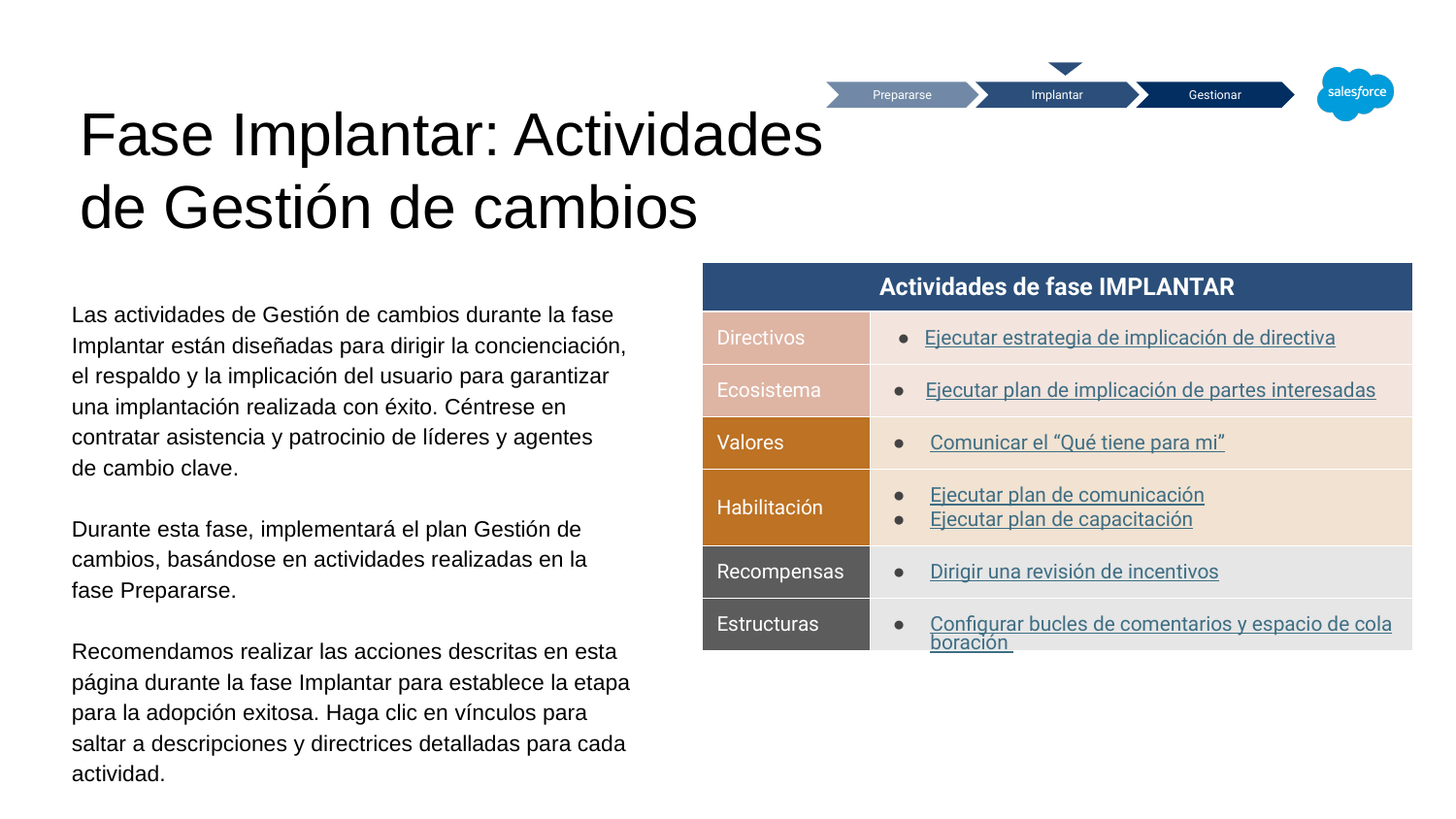

Fase Implantar: Actividades de Gestión de cambios
Prepararse
Implantar
Gestionar
| Actividades de fase IMPLANTAR |  |
| --- | --- |
| Directivos | Ejecutar estrategia de implicación de directiva |
| Ecosistema | Ejecutar plan de implicación de partes interesadas |
| Valores | Comunicar el “Qué tiene para mi” |
| Habilitación | Ejecutar plan de comunicación Ejecutar plan de capacitación |
| Recompensas | Dirigir una revisión de incentivos |
| Estructuras | Configurar bucles de comentarios y espacio de colaboración |
Las actividades de Gestión de cambios durante la fase Implantar están diseñadas para dirigir la concienciación, el respaldo y la implicación del usuario para garantizar una implantación realizada con éxito. Céntrese en contratar asistencia y patrocinio de líderes y agentes
de cambio clave.

Durante esta fase, implementará el plan Gestión de cambios, basándose en actividades realizadas en la fase Prepararse.

Recomendamos realizar las acciones descritas en esta página durante la fase Implantar para establece la etapa para la adopción exitosa. Haga clic en vínculos para saltar a descripciones y directrices detalladas para cada actividad.